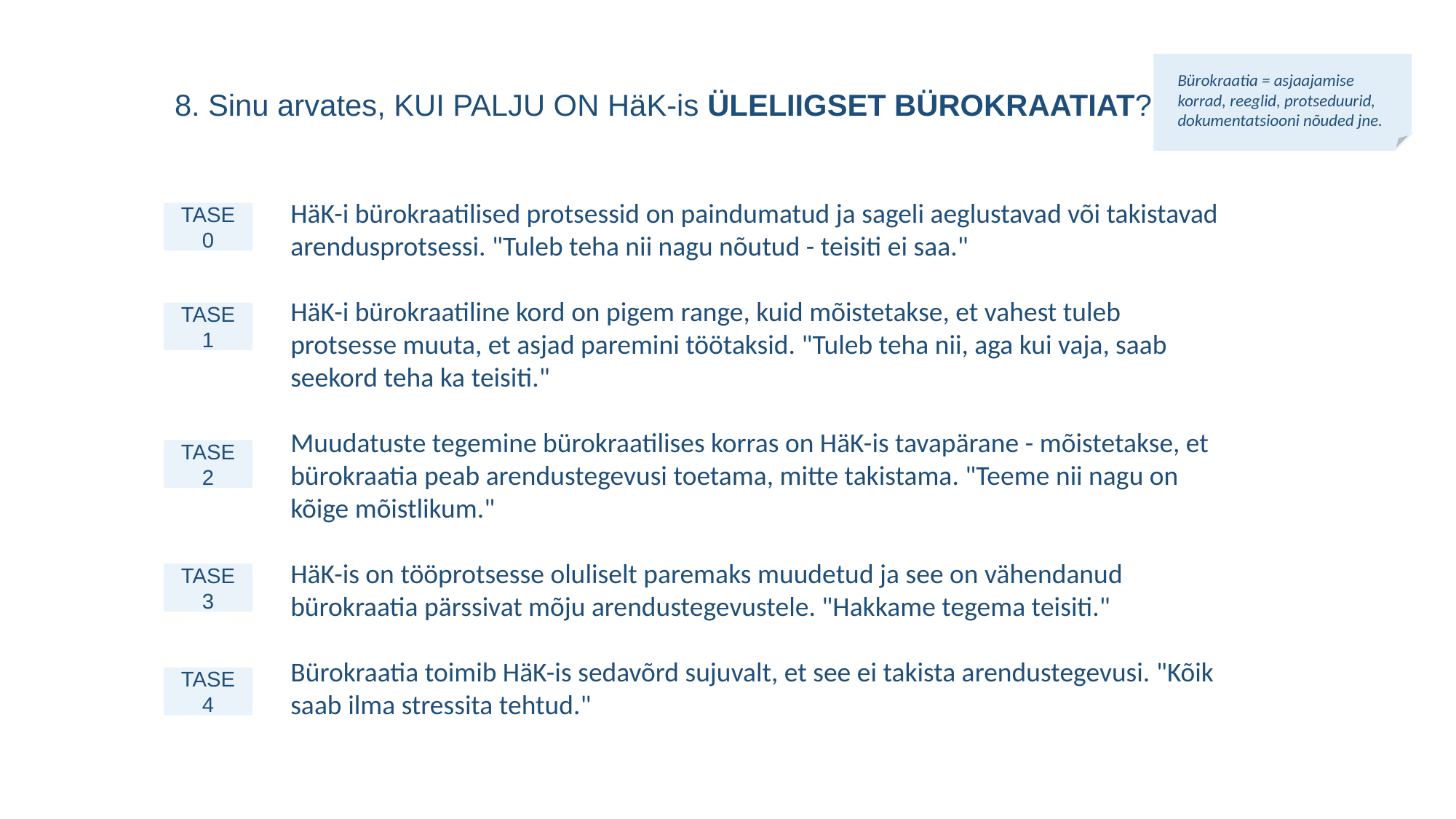

Bürokraatia = asjaajamise korrad, reeglid, protseduurid, dokumentatsiooni nõuded jne.
8. Sinu arvates, KUI PALJU ON HäK-is ÜLELIIGSET BÜROKRAATIAT?

HäK-i bürokraatilised protsessid on paindumatud ja sageli aeglustavad või takistavad arendusprotsessi. "Tuleb teha nii nagu nõutud - teisiti ei saa."

HäK-i bürokraatiline kord on pigem range, kuid mõistetakse, et vahest tuleb protsesse muuta, et asjad paremini töötaksid. "Tuleb teha nii, aga kui vaja, saab seekord teha ka teisiti."

Muudatuste tegemine bürokraatilises korras on HäK-is tavapärane - mõistetakse, et bürokraatia peab arendustegevusi toetama, mitte takistama. "Teeme nii nagu on kõige mõistlikum."

HäK-is on tööprotsesse oluliselt paremaks muudetud ja see on vähendanud bürokraatia pärssivat mõju arendustegevustele. "Hakkame tegema teisiti."

Bürokraatia toimib HäK-is sedavõrd sujuvalt, et see ei takista arendustegevusi. "Kõik saab ilma stressita tehtud."
TASE 0
TASE 1
TASE 2
TASE 3
TASE 4